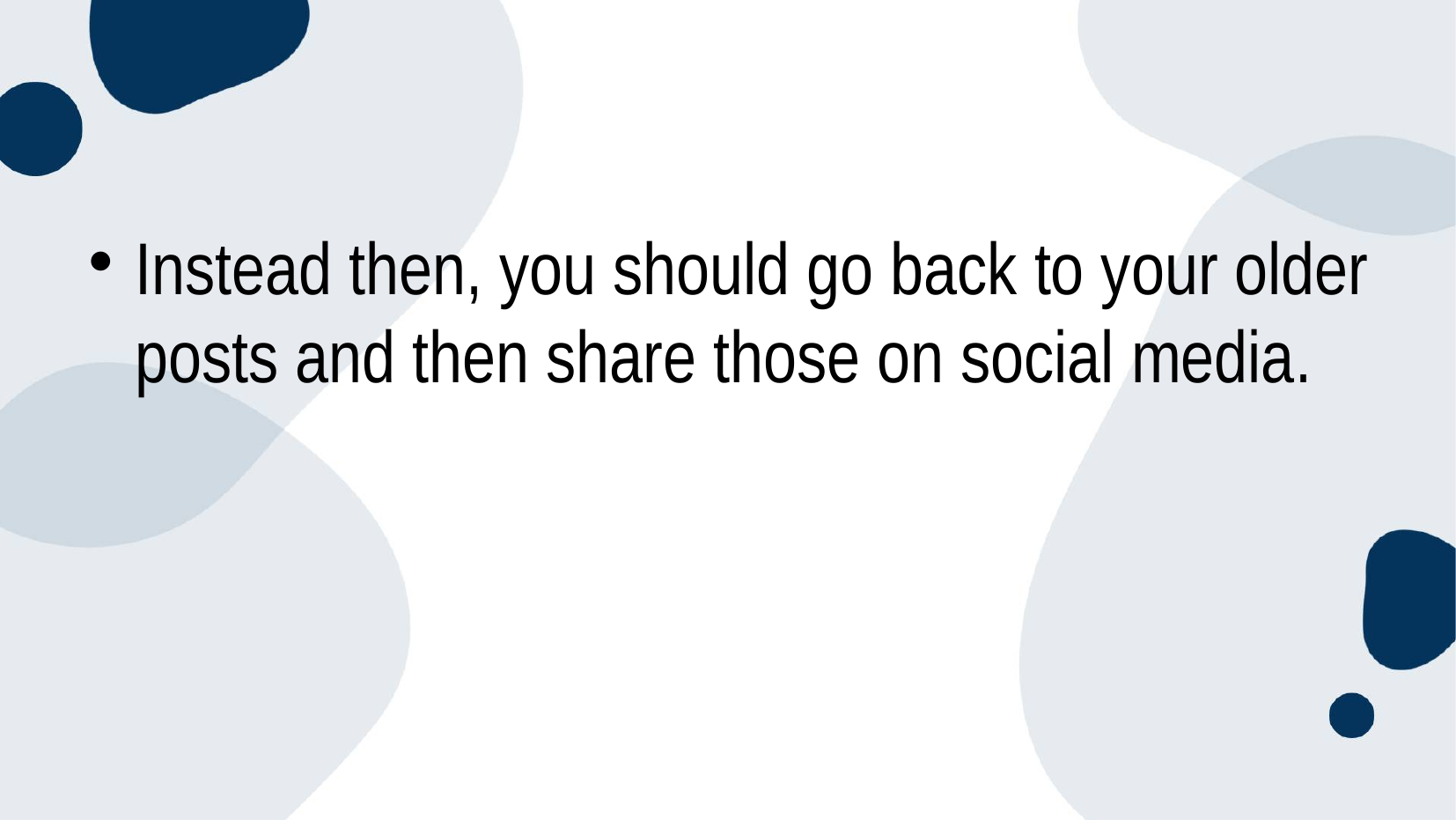

Instead then, you should go back to your older posts and then share those on social media.